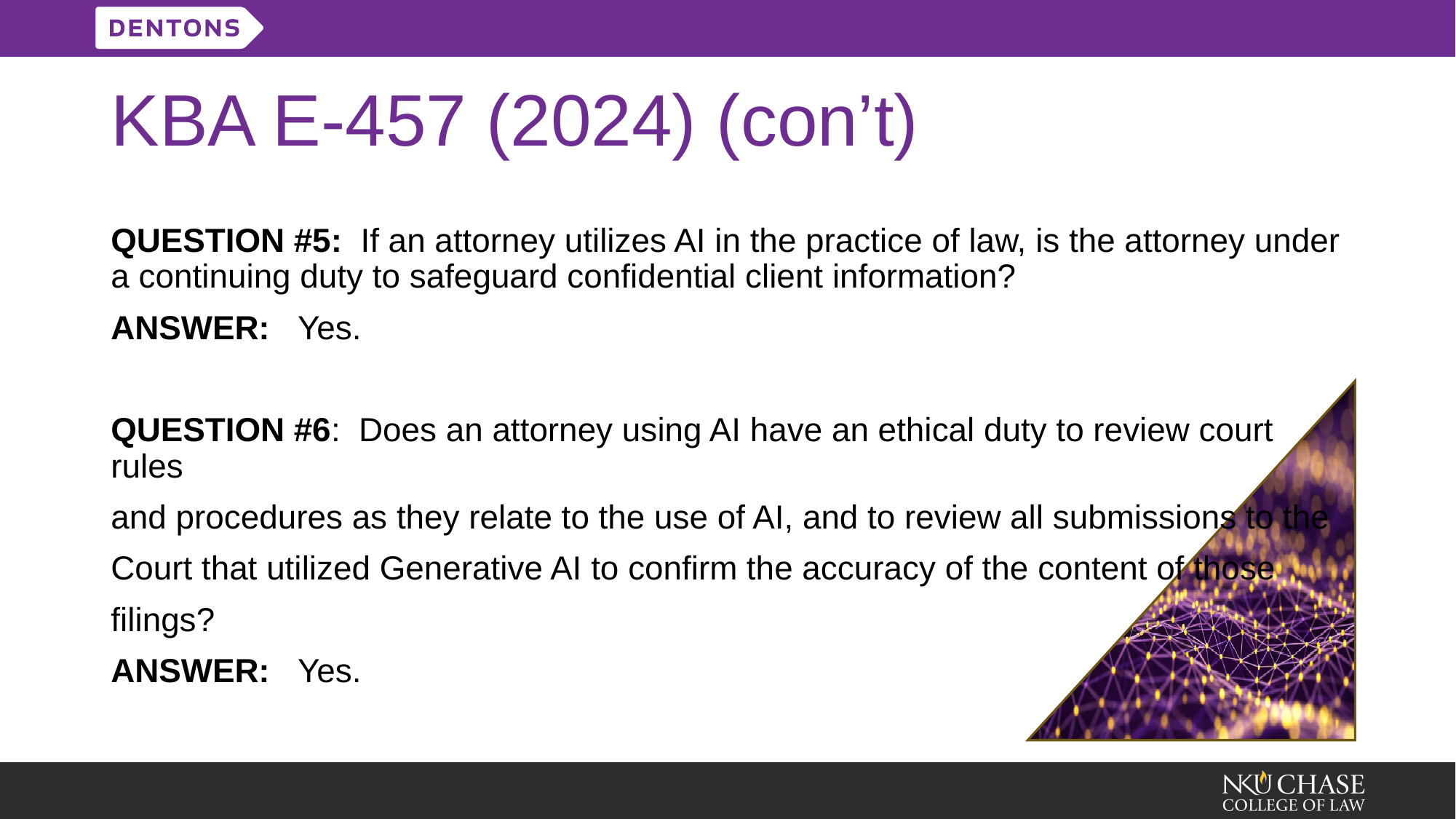

# KBA E-457 (2024) (con’t)
QUESTION #5:  If an attorney utilizes AI in the practice of law, is the attorney under a continuing duty to safeguard confidential client information?
ANSWER:   Yes.

QUESTION #6:  Does an attorney using AI have an ethical duty to review court rules
and procedures as they relate to the use of AI, and to review all submissions to the
Court that utilized Generative AI to confirm the accuracy of the content of those
filings?
ANSWER:   Yes.